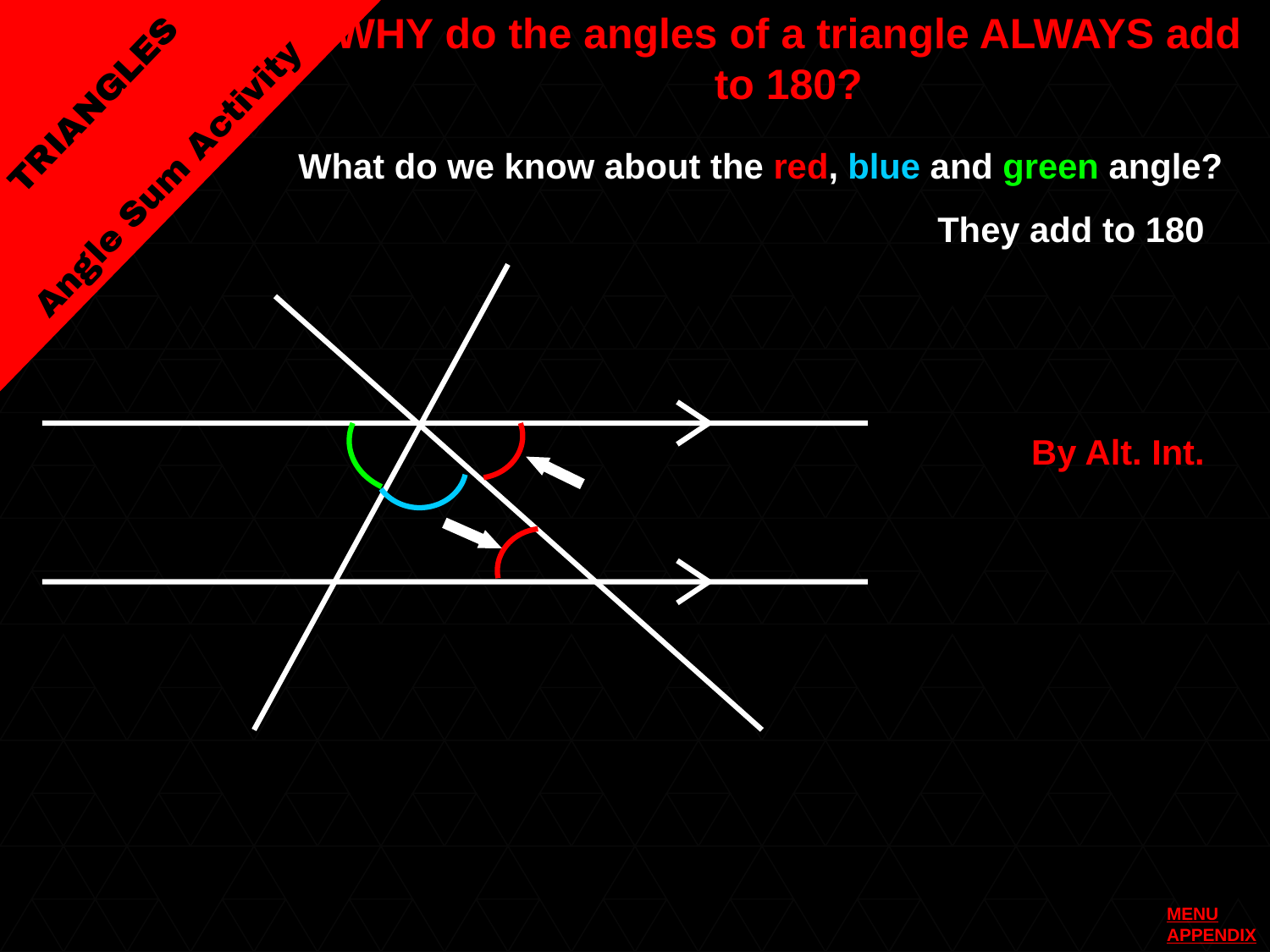

WHY do the angles of a triangle ALWAYS add to 180?

TRIANGLES
What do we know about the red, blue and green angle?
Angle Sum Activity
They add to 180

By Alt. Int.

MENU
APPENDIX